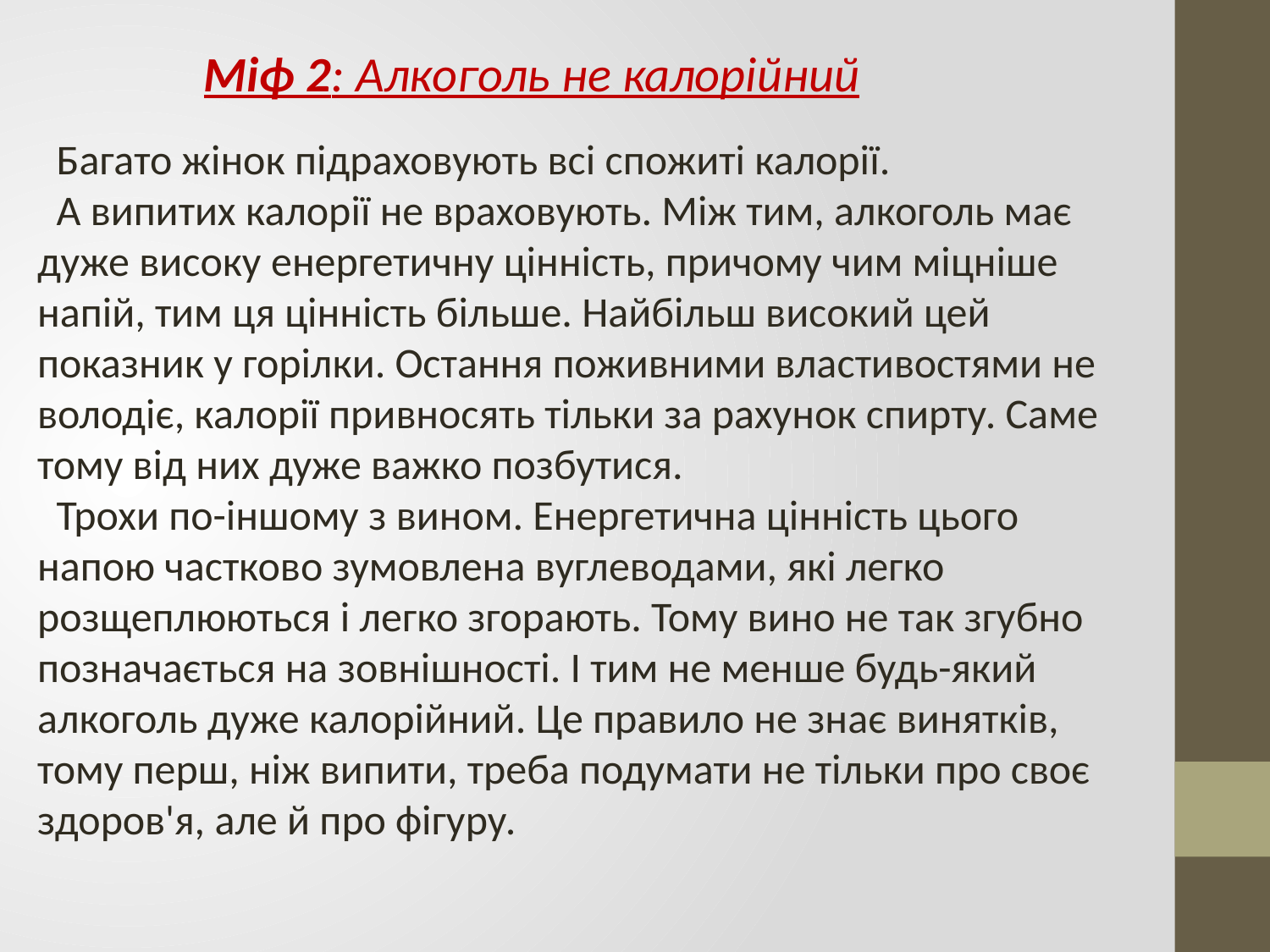

Міф 2: Алкоголь не калорійний
  Багато жінок підраховують всі спожиті калорії.
  А випитих калорії не враховують. Між тим, алкоголь має дуже високу енергетичну цінність, причому чим міцніше напій, тим ця цінність більше. Найбільш високий цей показник у горілки. Остання поживними властивостями не володіє, калорії привносять тільки за рахунок спирту. Саме тому від них дуже важко позбутися.
  Трохи по-іншому з вином. Енергетична цінність цього напою частково зумовлена вуглеводами, які легко розщеплюються і легко згорають. Тому вино не так згубно позначається на зовнішності. І тим не менше будь-який алкоголь дуже калорійний. Це правило не знає винятків, тому перш, ніж випити, треба подумати не тільки про своє здоров'я, але й про фігуру.